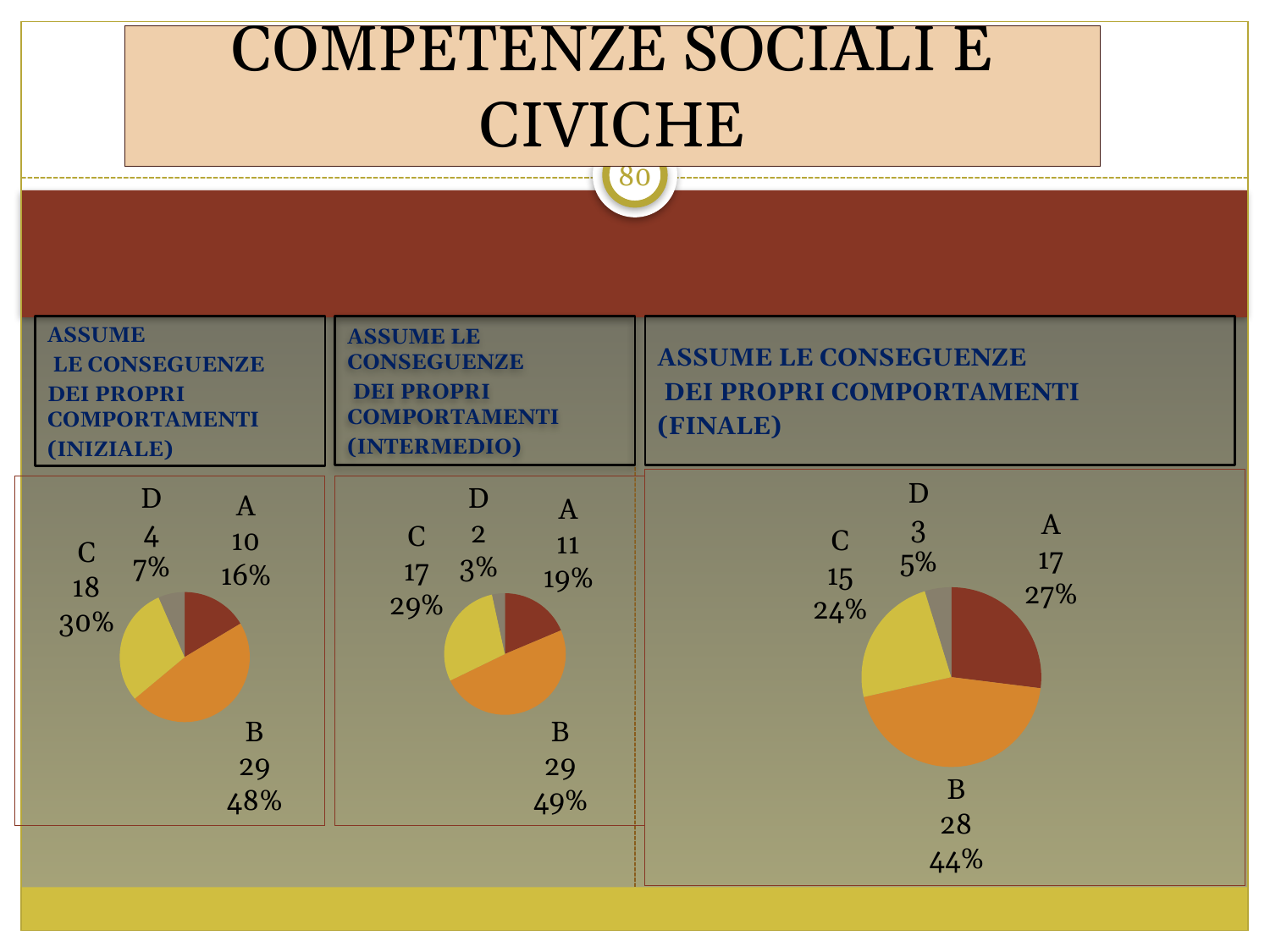

# COMPETENZE SOCIALI E CIVICHE
80
ASSUME
 LE CONSEGUENZE
DEI PROPRI COMPORTAMENTI
(INIZIALE)
ASSUME LE CONSEGUENZE
 DEI PROPRI COMPORTAMENTI
(INTERMEDIO)
ASSUME LE CONSEGUENZE
 DEI PROPRI COMPORTAMENTI
(FINALE)

### Chart

| Category | Vendite |
|---|---|
| A | 17.0 |
| B | 28.0 |
| C | 15.0 |
| D | 3.0 |

### Chart

| Category | Vendite |
|---|---|
| A | 10.0 |
| B | 29.0 |
| C | 18.0 |
| D | 4.0 |

### Chart

| Category | Vendite |
|---|---|
| A | 11.0 |
| B | 29.0 |
| C | 17.0 |
| D | 2.0 |